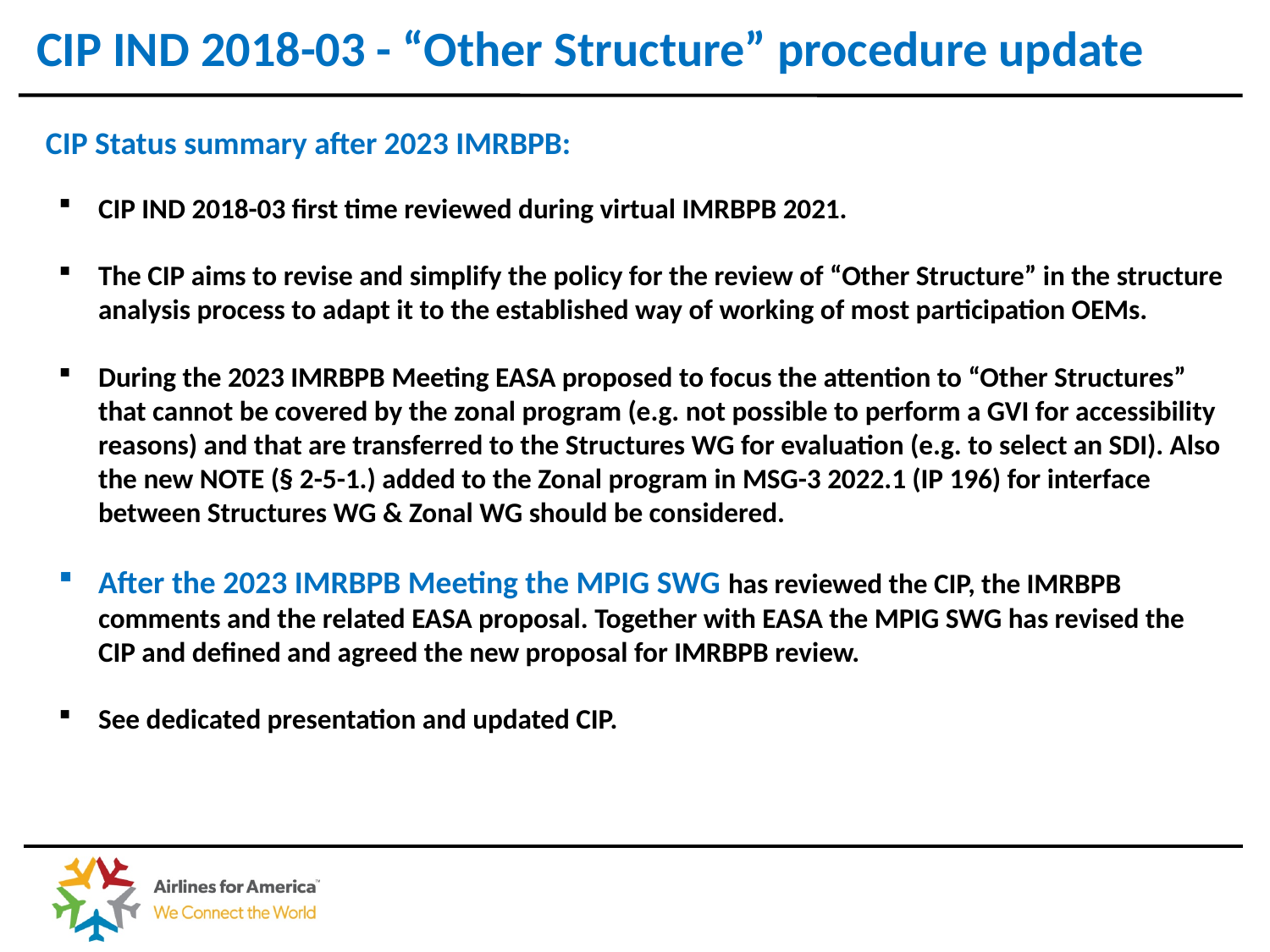

CIP IND 2018-03 - “Other Structure” procedure update
CIP Status summary after 2023 IMRBPB:

CIP IND 2018-03 first time reviewed during virtual IMRBPB 2021.

The CIP aims to revise and simplify the policy for the review of “Other Structure” in the structure analysis process to adapt it to the established way of working of most participation OEMs.

During the 2023 IMRBPB Meeting EASA proposed to focus the attention to “Other Structures” that cannot be covered by the zonal program (e.g. not possible to perform a GVI for accessibility reasons) and that are transferred to the Structures WG for evaluation (e.g. to select an SDI). Also the new NOTE (§ 2-5-1.) added to the Zonal program in MSG-3 2022.1 (IP 196) for interface between Structures WG & Zonal WG should be considered.

After the 2023 IMRBPB Meeting the MPIG SWG has reviewed the CIP, the IMRBPB comments and the related EASA proposal. Together with EASA the MPIG SWG has revised the CIP and defined and agreed the new proposal for IMRBPB review.

See dedicated presentation and updated CIP.